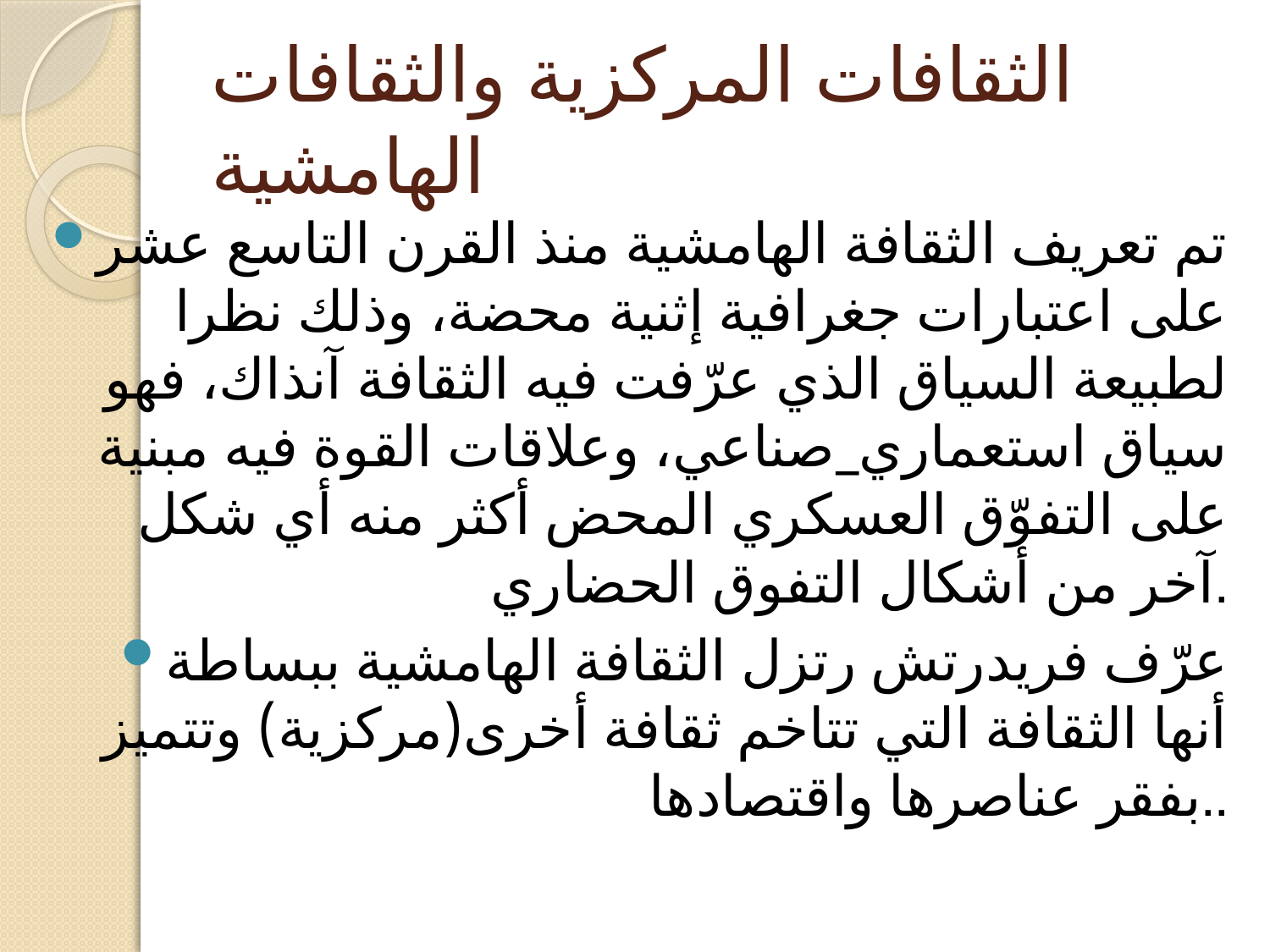

# الثقافات المركزية والثقافات الهامشية
تم تعريف الثقافة الهامشية منذ القرن التاسع عشر على اعتبارات جغرافية إثنية محضة، وذلك نظرا لطبيعة السياق الذي عرّفت فيه الثقافة آنذاك، فهو سياق استعماري_صناعي، وعلاقات القوة فيه مبنية على التفوّق العسكري المحض أكثر منه أي شكل آخر من أشكال التفوق الحضاري.
عرّف فريدرتش رتزل الثقافة الهامشية ببساطة أنها الثقافة التي تتاخم ثقافة أخرى(مركزية) وتتميز بفقر عناصرها واقتصادها..